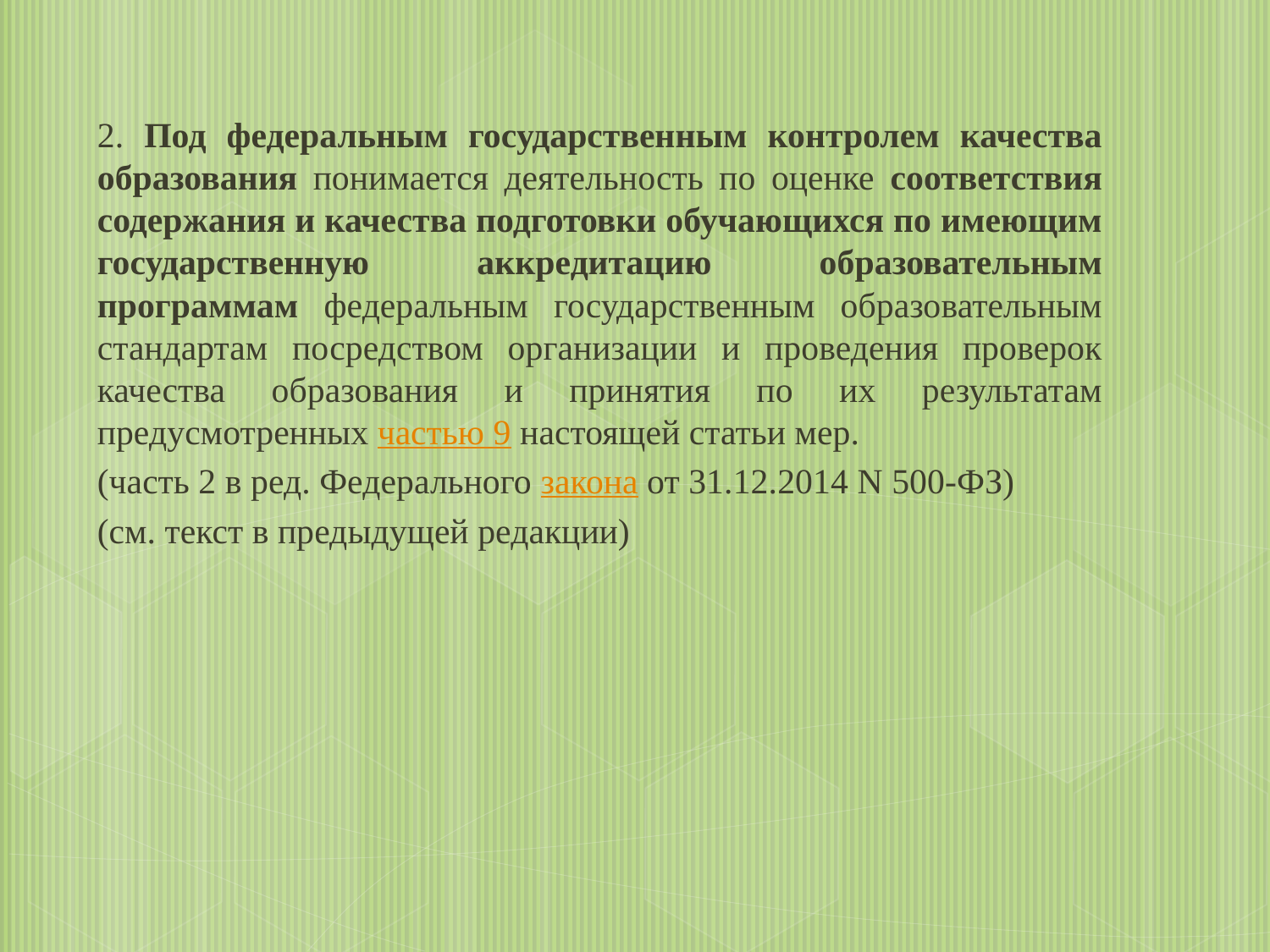

2. Под федеральным государственным контролем качества образования понимается деятельность по оценке соответствия содержания и качества подготовки обучающихся по имеющим государственную аккредитацию образовательным программам федеральным государственным образовательным стандартам посредством организации и проведения проверок качества образования и принятия по их результатам предусмотренных частью 9 настоящей статьи мер.
(часть 2 в ред. Федерального закона от 31.12.2014 N 500-ФЗ)
(см. текст в предыдущей редакции)